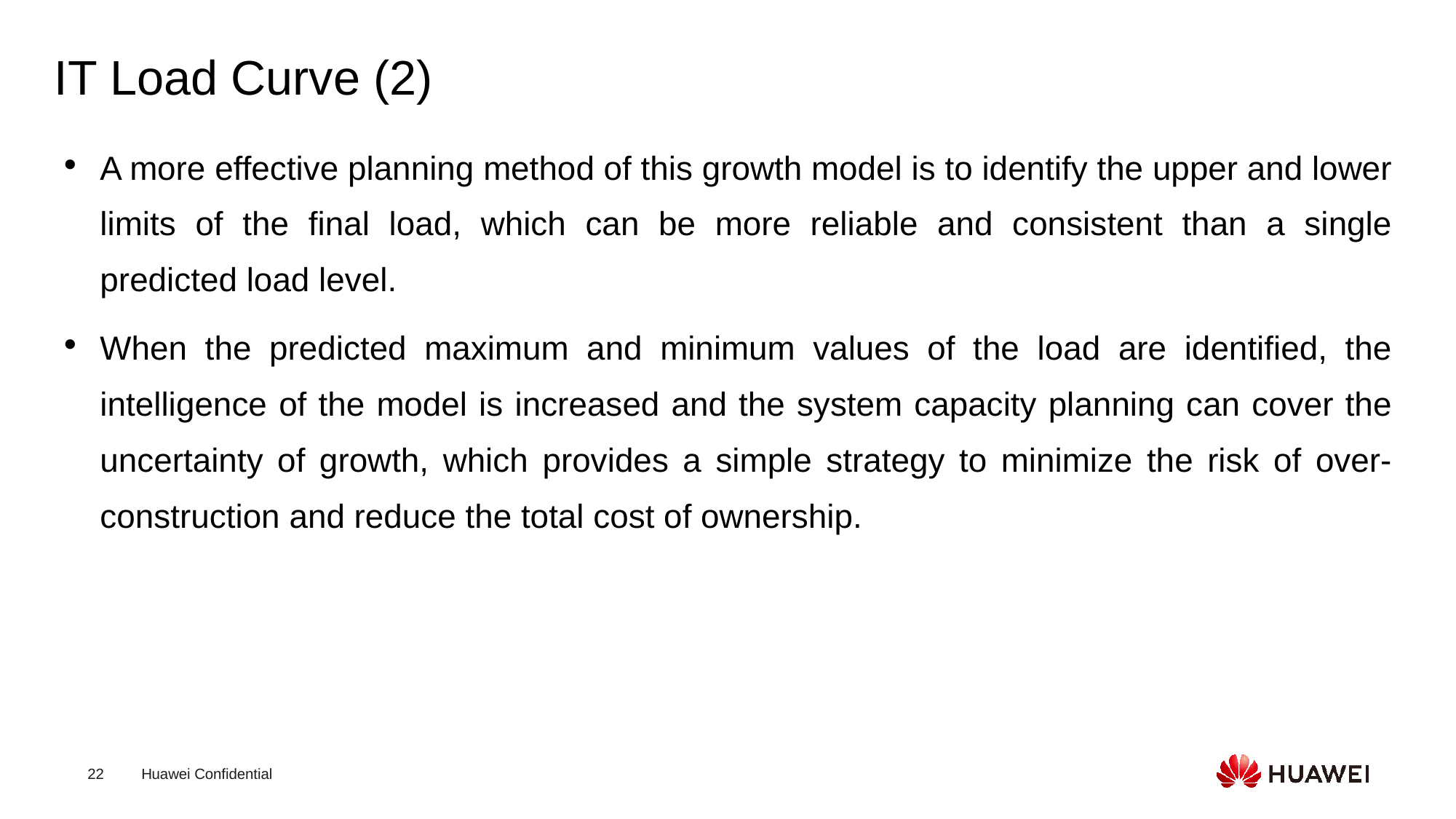

# IT Load Curve (2)
A more effective planning method of this growth model is to identify the upper and lower limits of the final load, which can be more reliable and consistent than a single predicted load level.
When the predicted maximum and minimum values of the load are identified, the intelligence of the model is increased and the system capacity planning can cover the uncertainty of growth, which provides a simple strategy to minimize the risk of over-construction and reduce the total cost of ownership.